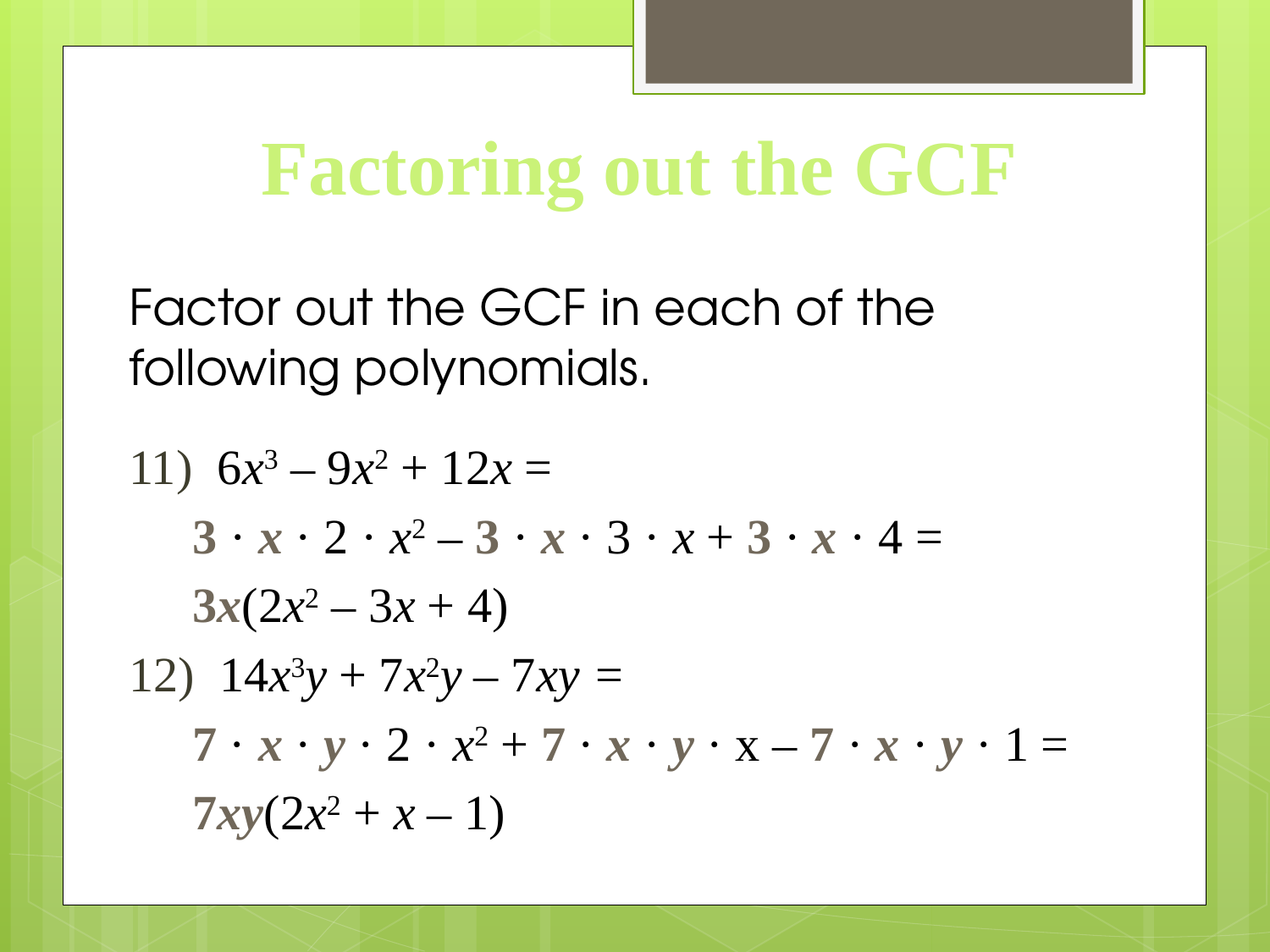

Factoring out the GCF
Factor out the GCF in each of the following polynomials.
11)  6x3 – 9x2 + 12x =
	3 · x · 2 · x2 – 3 · x · 3 · x + 3 · x · 4 =
	3x(2x2 – 3x + 4)
12)  14x3y + 7x2y – 7xy =
	7 · x · y · 2 · x2 + 7 · x · y · x – 7 · x · y · 1 =
	7xy(2x2 + x – 1)